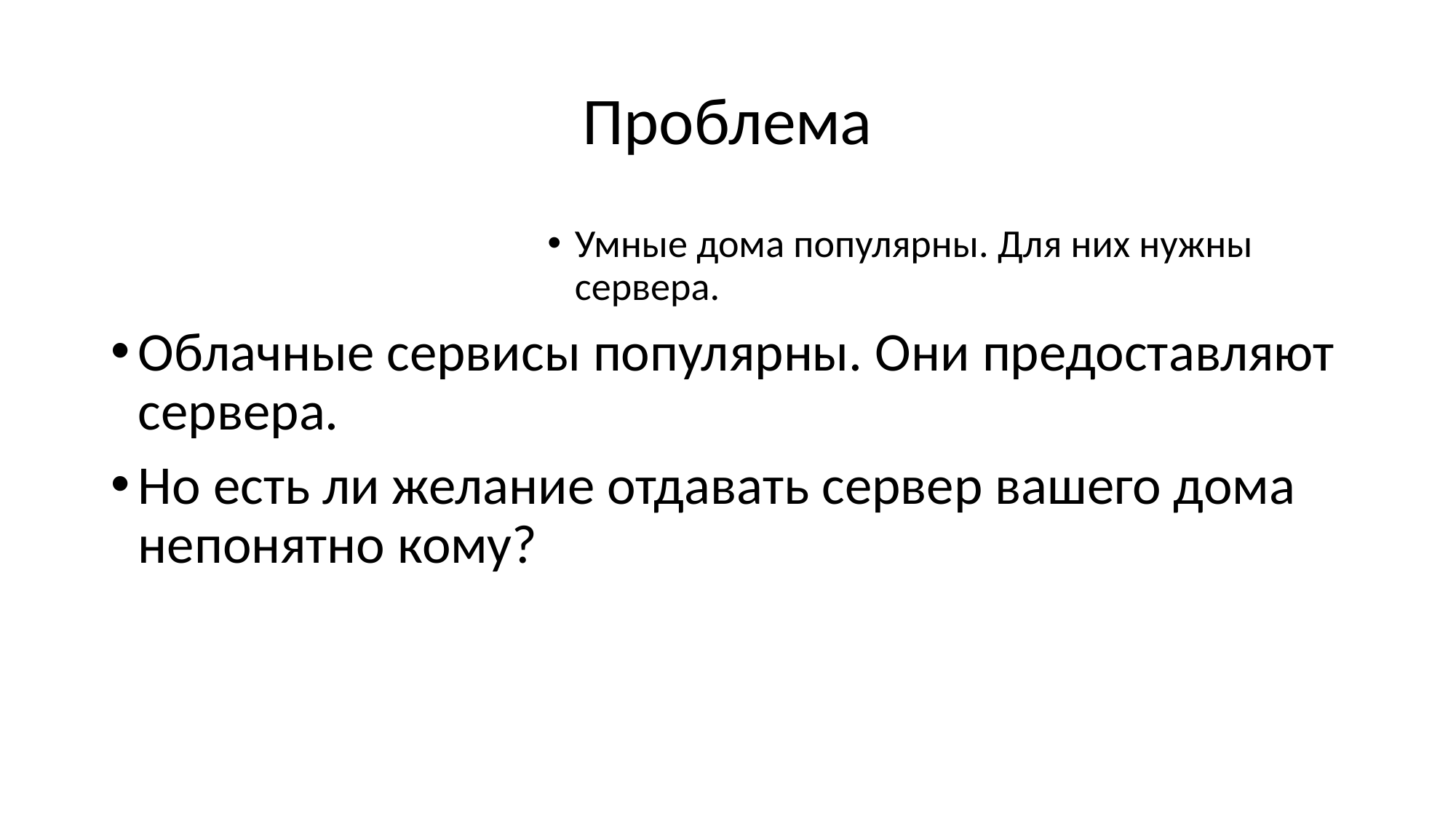

# Проблема
Умные дома популярны. Для них нужны сервера.
Облачные сервисы популярны. Они предоставляют сервера.
Но есть ли желание отдавать сервер вашего дома непонятно кому?